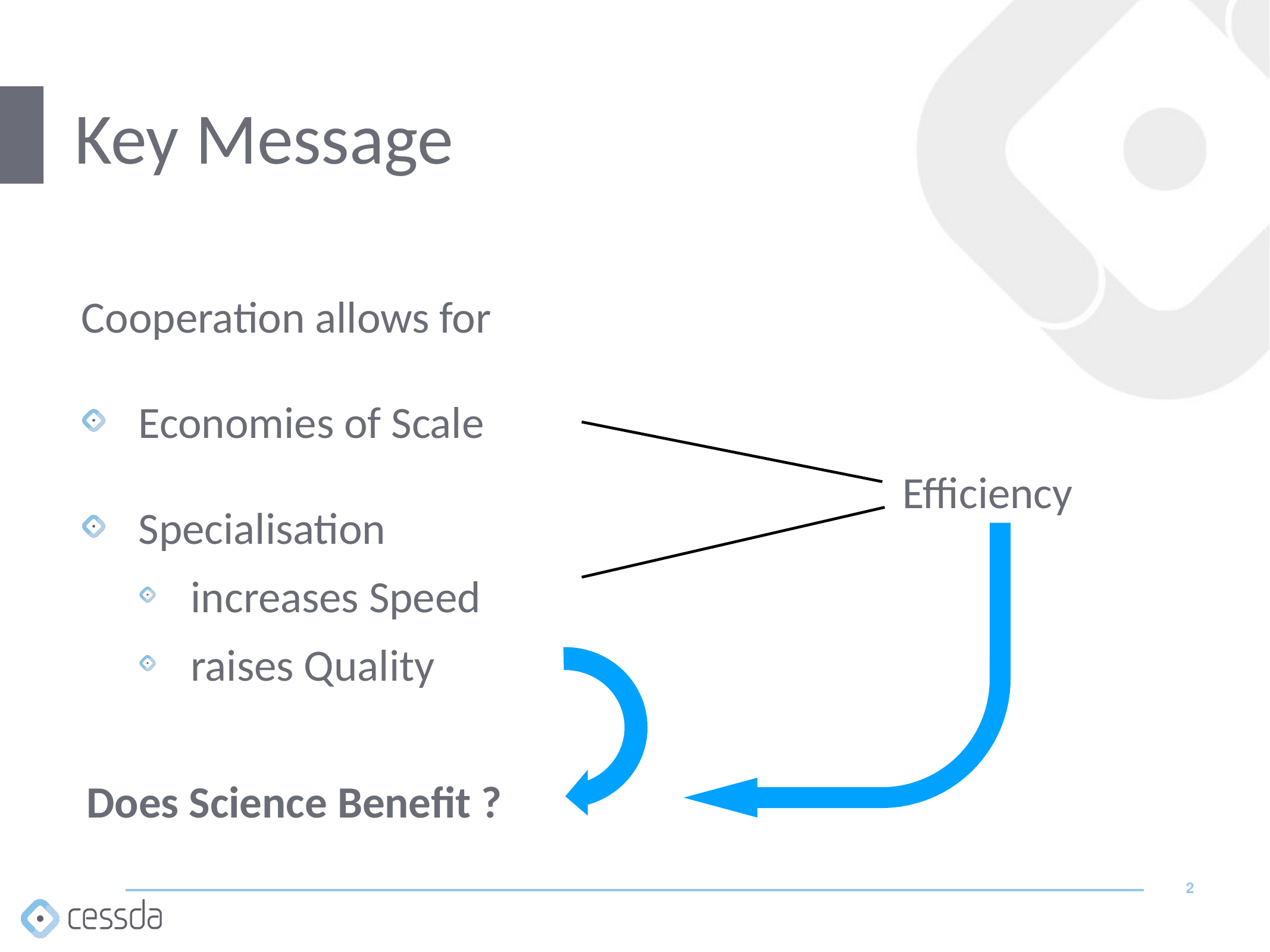

# Key Message
Cooperation allows for
Economies of Scale
Specialisation
increases Speed
raises Quality

Does Science Benefit ?
Efficiency

2